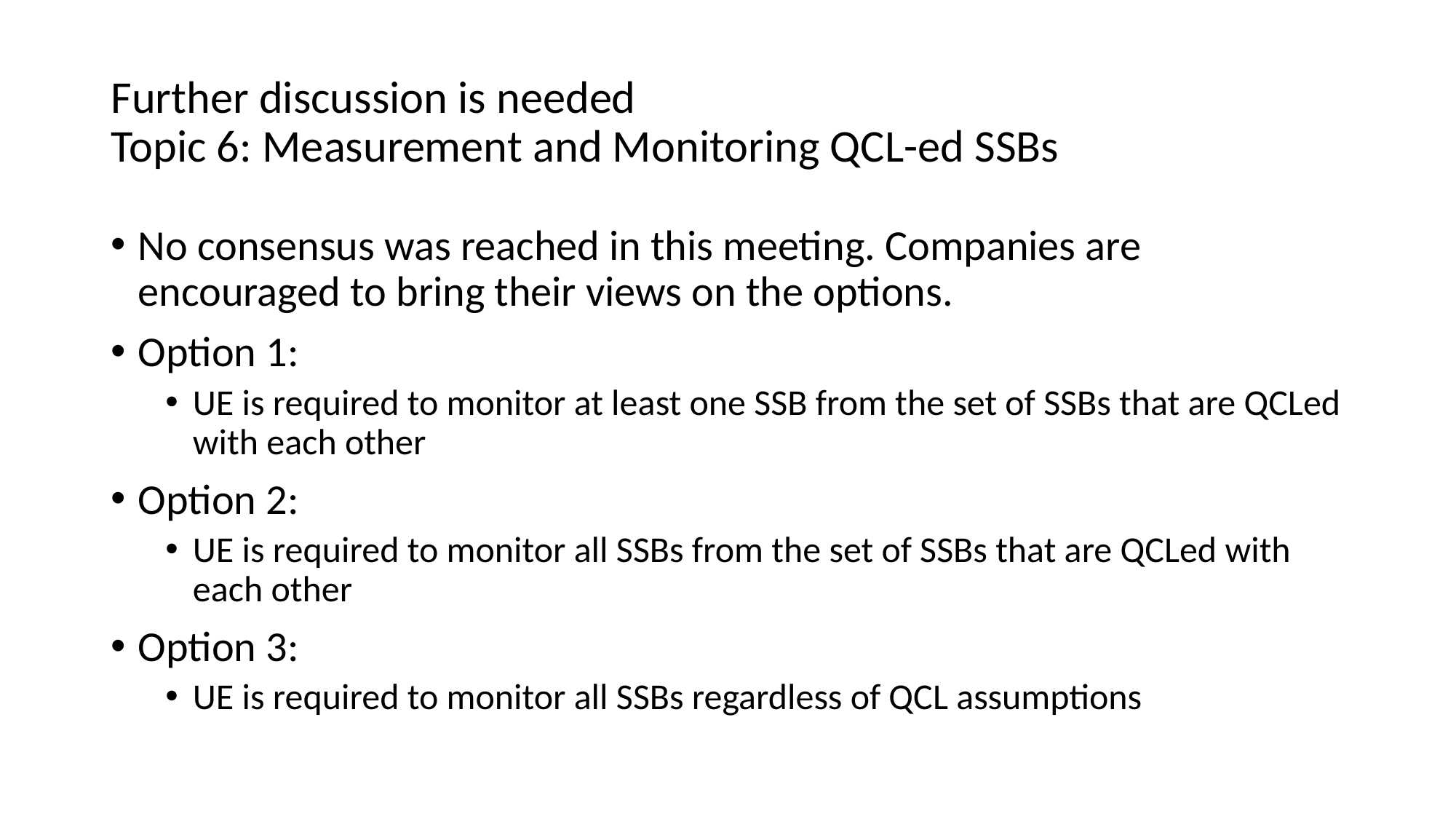

# Further discussion is needed Topic 6: Measurement and Monitoring QCL-ed SSBs
No consensus was reached in this meeting. Companies are encouraged to bring their views on the options.
Option 1:
UE is required to monitor at least one SSB from the set of SSBs that are QCLed with each other
Option 2:
UE is required to monitor all SSBs from the set of SSBs that are QCLed with each other
Option 3:
UE is required to monitor all SSBs regardless of QCL assumptions